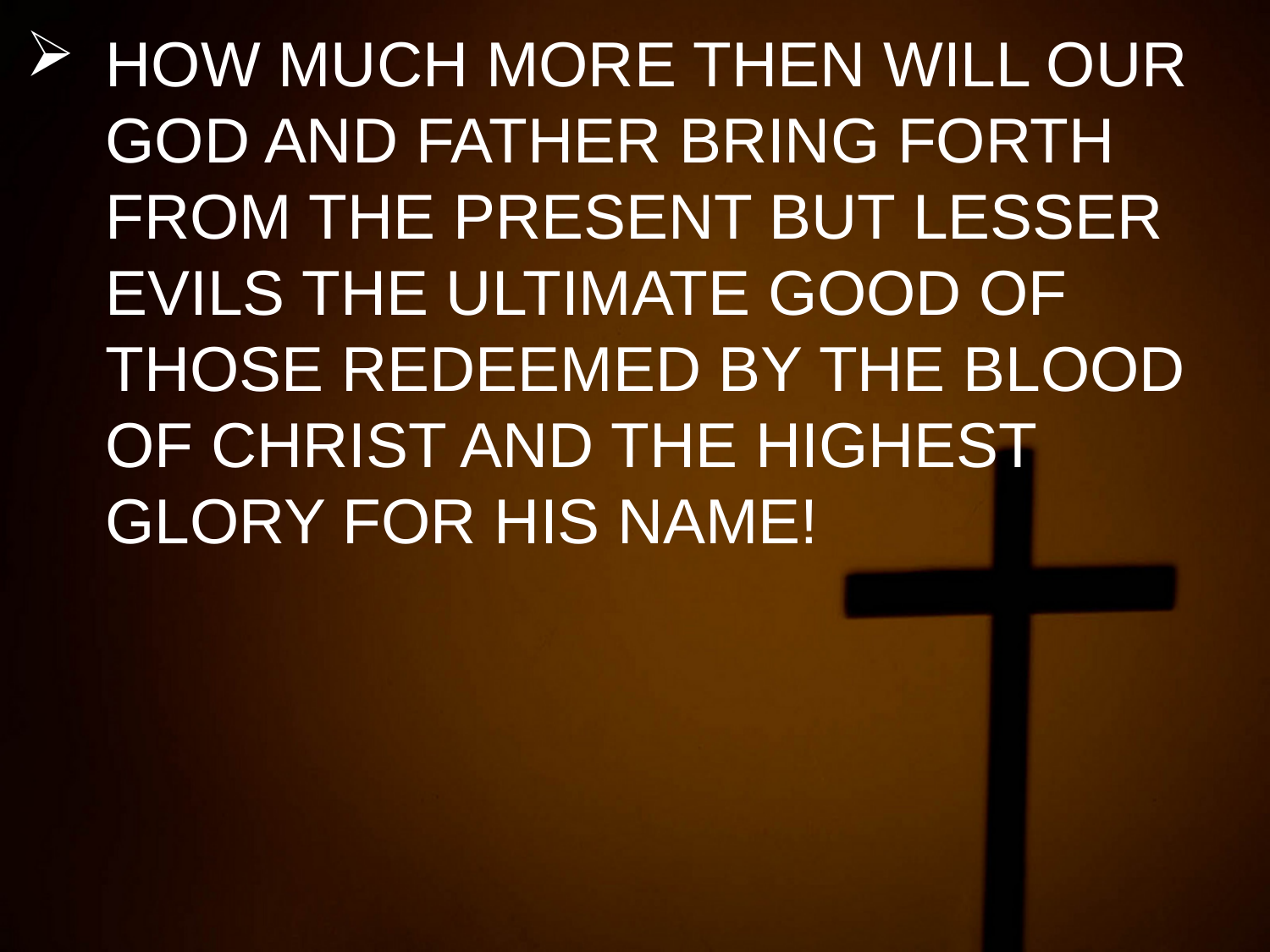

HOW MUCH MORE THEN WILL OUR GOD AND FATHER BRING FORTH FROM THE PRESENT BUT LESSER EVILS THE ULTIMATE GOOD OF THOSE REDEEMED BY THE BLOOD OF CHRIST AND THE HIGHEST GLORY FOR HIS NAME!